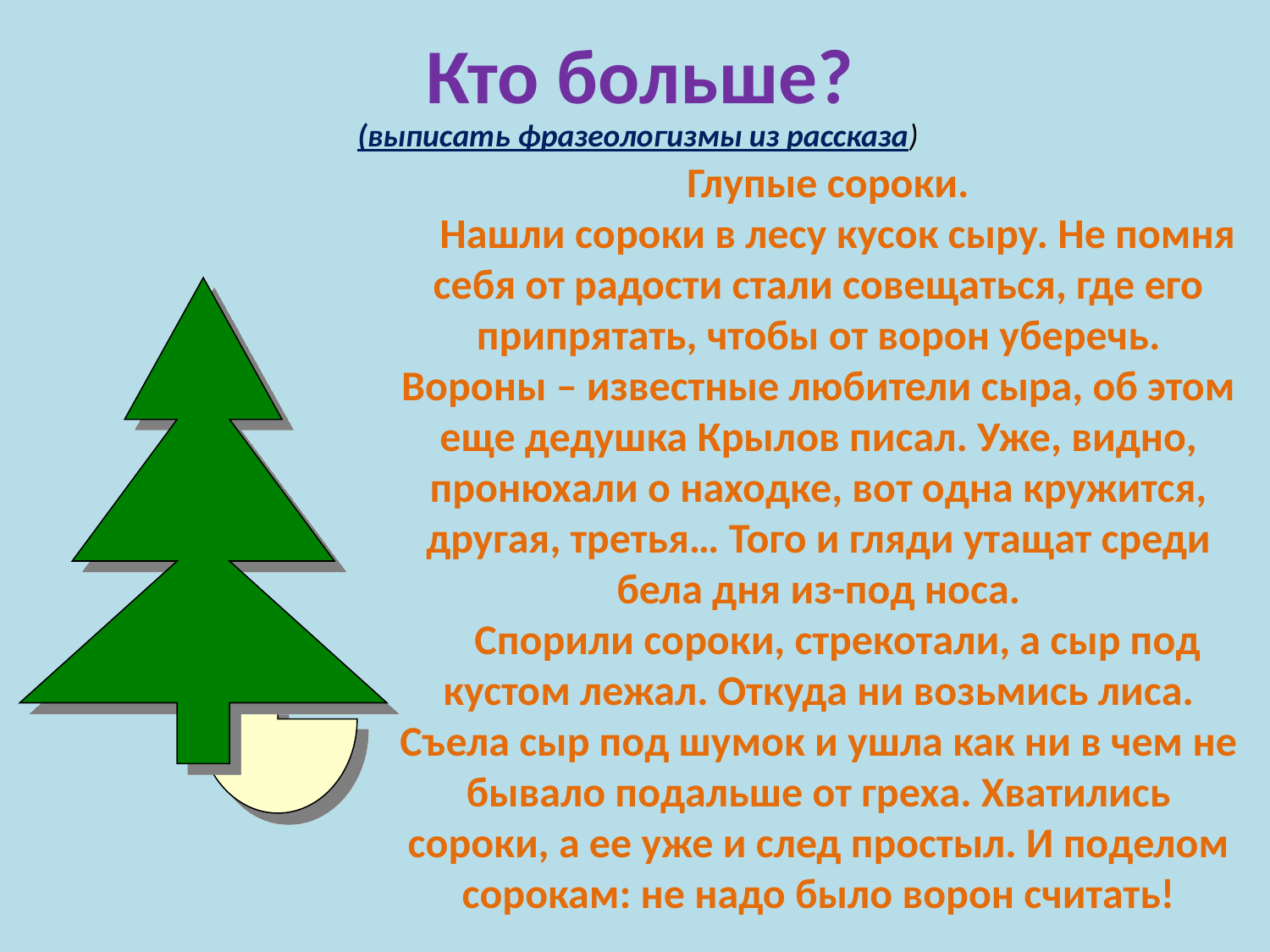

Кто больше?
                   (выписать фразеологизмы из рассказа)
  Глупые сороки.
    Нашли сороки в лесу кусок сыру. Не помня себя от радости стали совещаться, где его припрятать, чтобы от ворон уберечь. Вороны – известные любители сыра, об этом еще дедушка Крылов писал. Уже, видно, пронюхали о находке, вот одна кружится, другая, третья… Того и гляди утащат среди бела дня из-под носа.
    Спорили сороки, стрекотали, а сыр под кустом лежал. Откуда ни возьмись лиса. Съела сыр под шумок и ушла как ни в чем не бывало подальше от греха. Хватились сороки, а ее уже и след простыл. И поделом сорокам: не надо было ворон считать!